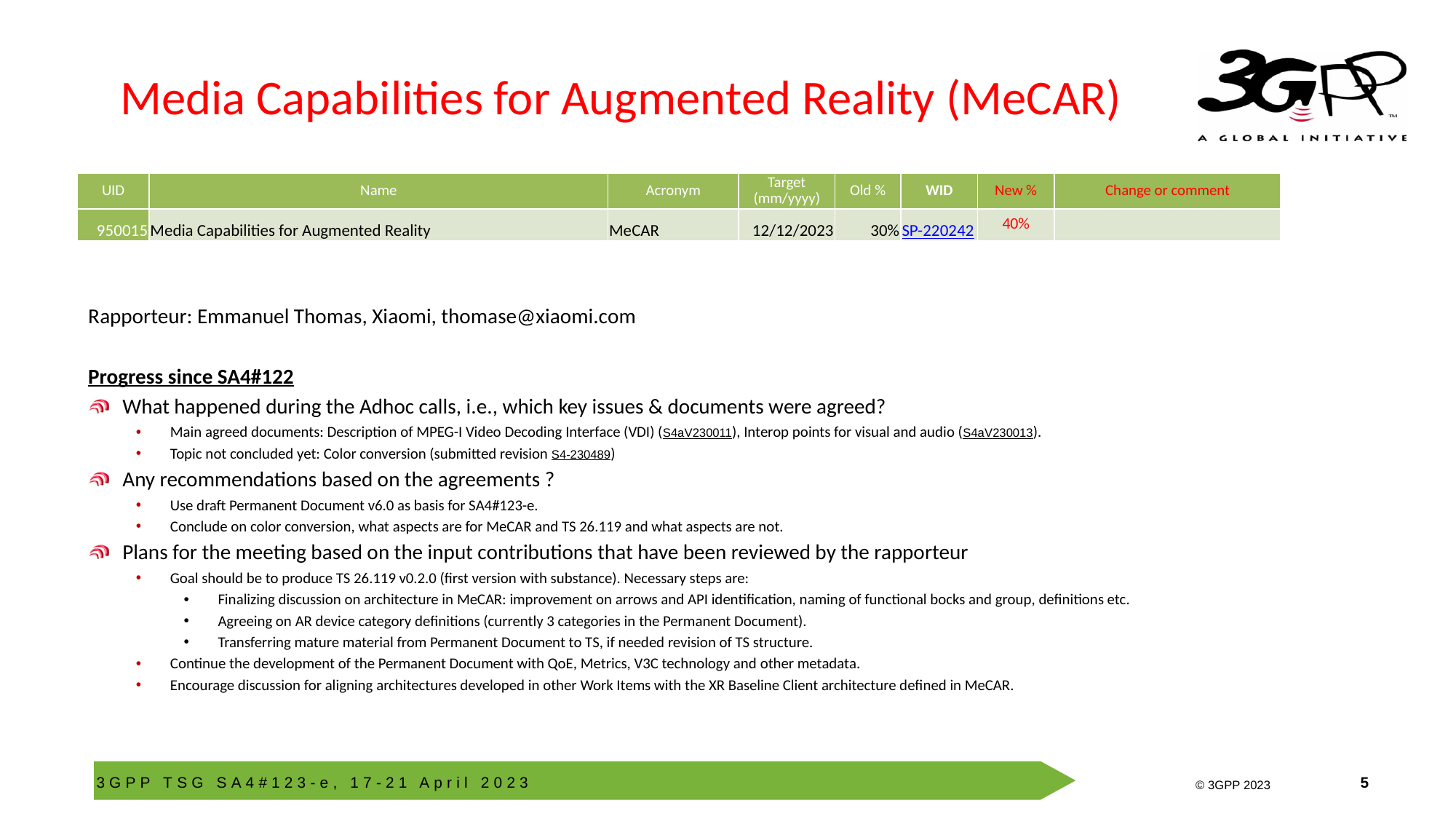

# Media Capabilities for Augmented Reality (MeCAR)
| UID | Name | Acronym | Target (mm/yyyy) | Old % | WID | New % | Change or comment |
| --- | --- | --- | --- | --- | --- | --- | --- |
| 950015 | Media Capabilities for Augmented Reality | MeCAR | 12/12/2023 | 30% | SP-220242 | 40% |  |
Rapporteur: Emmanuel Thomas, Xiaomi, thomase@xiaomi.com

Progress since SA4#122
What happened during the Adhoc calls, i.e., which key issues & documents were agreed?
Main agreed documents: Description of MPEG-I Video Decoding Interface (VDI) (S4aV230011), Interop points for visual and audio (S4aV230013).
Topic not concluded yet: Color conversion (submitted revision S4-230489)
Any recommendations based on the agreements ?
Use draft Permanent Document v6.0 as basis for SA4#123-e.
Conclude on color conversion, what aspects are for MeCAR and TS 26.119 and what aspects are not.
Plans for the meeting based on the input contributions that have been reviewed by the rapporteur
Goal should be to produce TS 26.119 v0.2.0 (first version with substance). Necessary steps are:
Finalizing discussion on architecture in MeCAR: improvement on arrows and API identification, naming of functional bocks and group, definitions etc.
Agreeing on AR device category definitions (currently 3 categories in the Permanent Document).
Transferring mature material from Permanent Document to TS, if needed revision of TS structure.
Continue the development of the Permanent Document with QoE, Metrics, V3C technology and other metadata.
Encourage discussion for aligning architectures developed in other Work Items with the XR Baseline Client architecture defined in MeCAR.